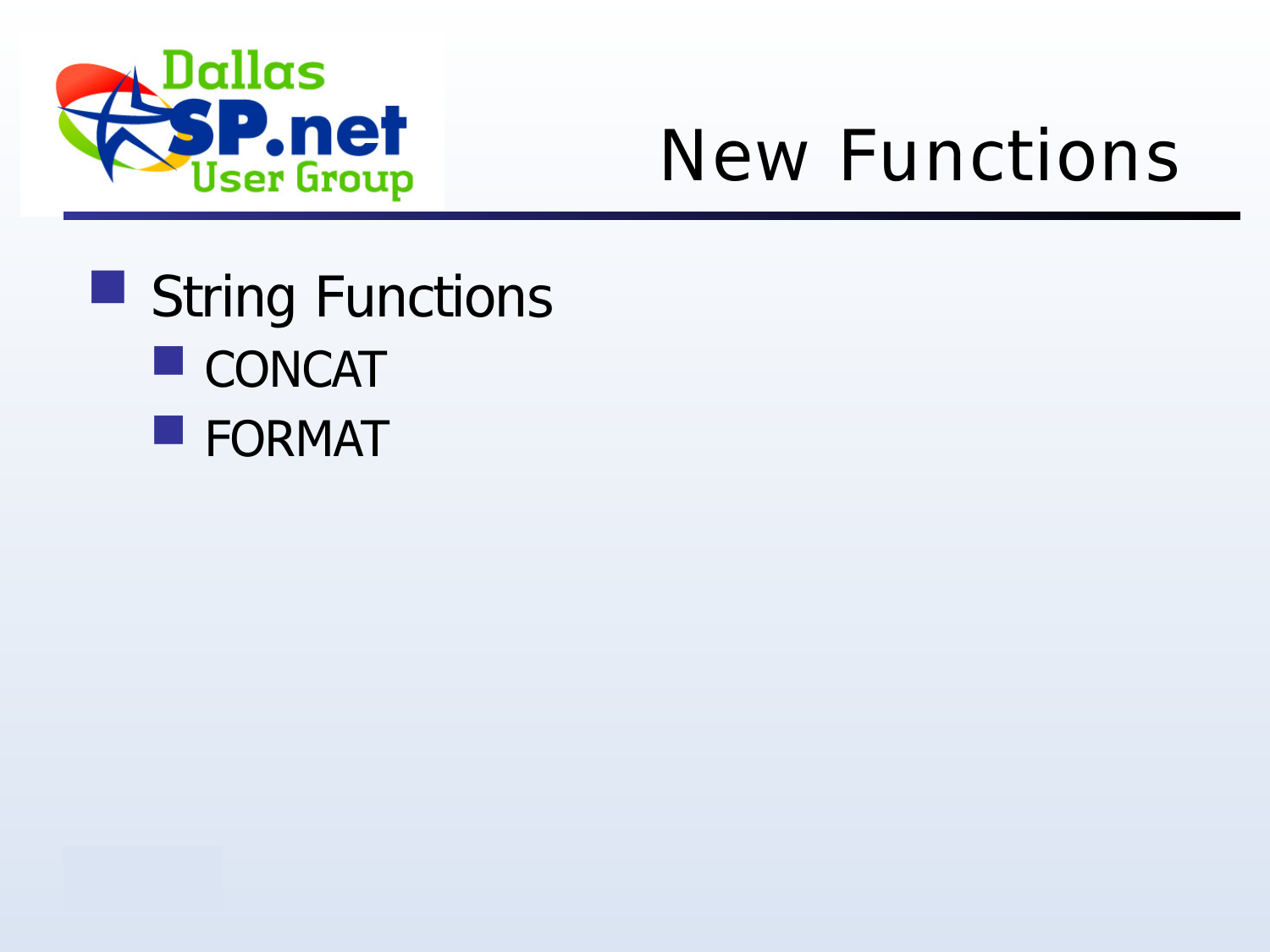

# New Functions
 String Functions
 CONCAT
 FORMAT